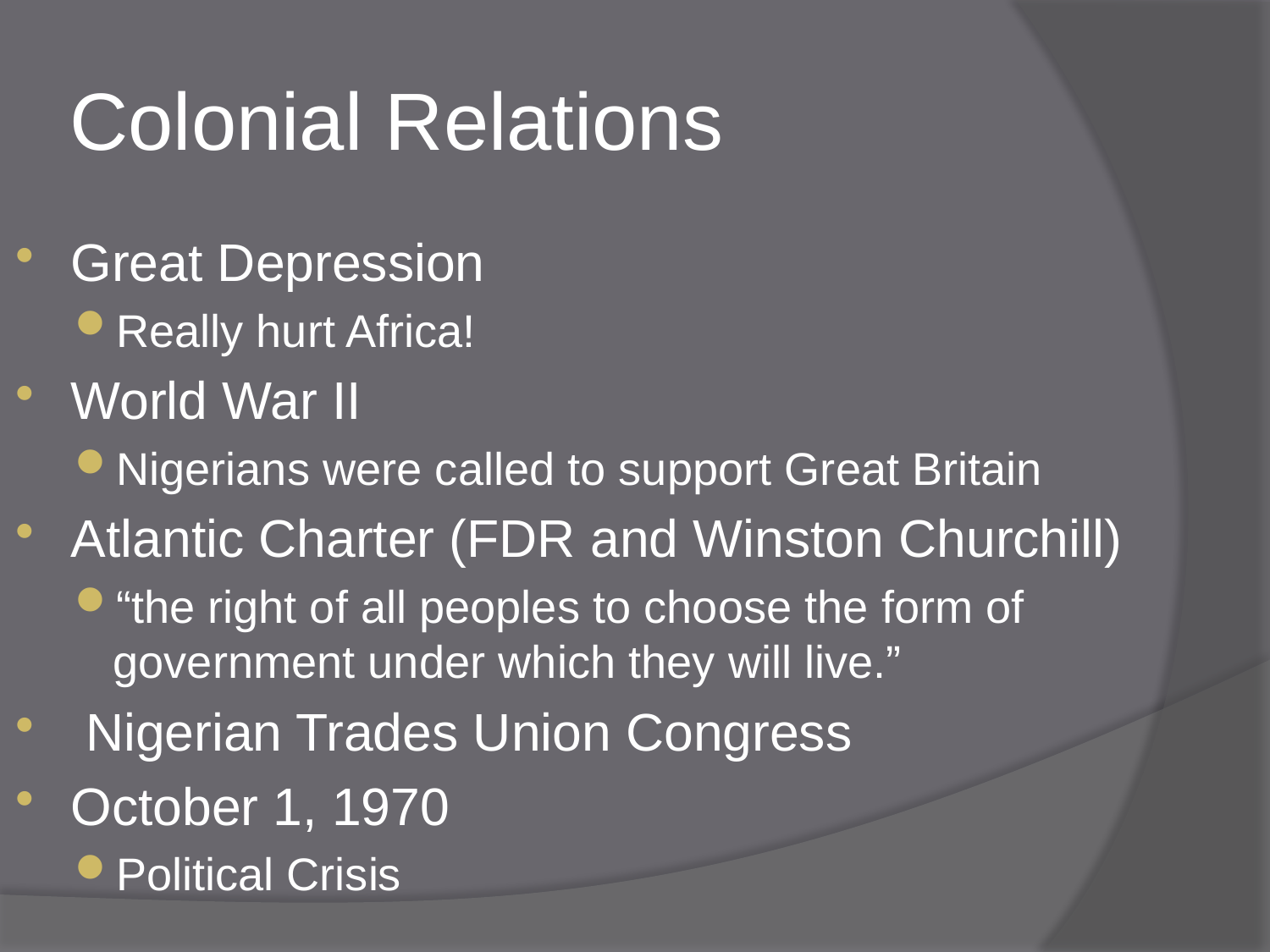

# Colonial Relations
Great Depression
Really hurt Africa!
World War II
Nigerians were called to support Great Britain
Atlantic Charter (FDR and Winston Churchill)
“the right of all peoples to choose the form of government under which they will live.”
 Nigerian Trades Union Congress
October 1, 1970
Political Crisis